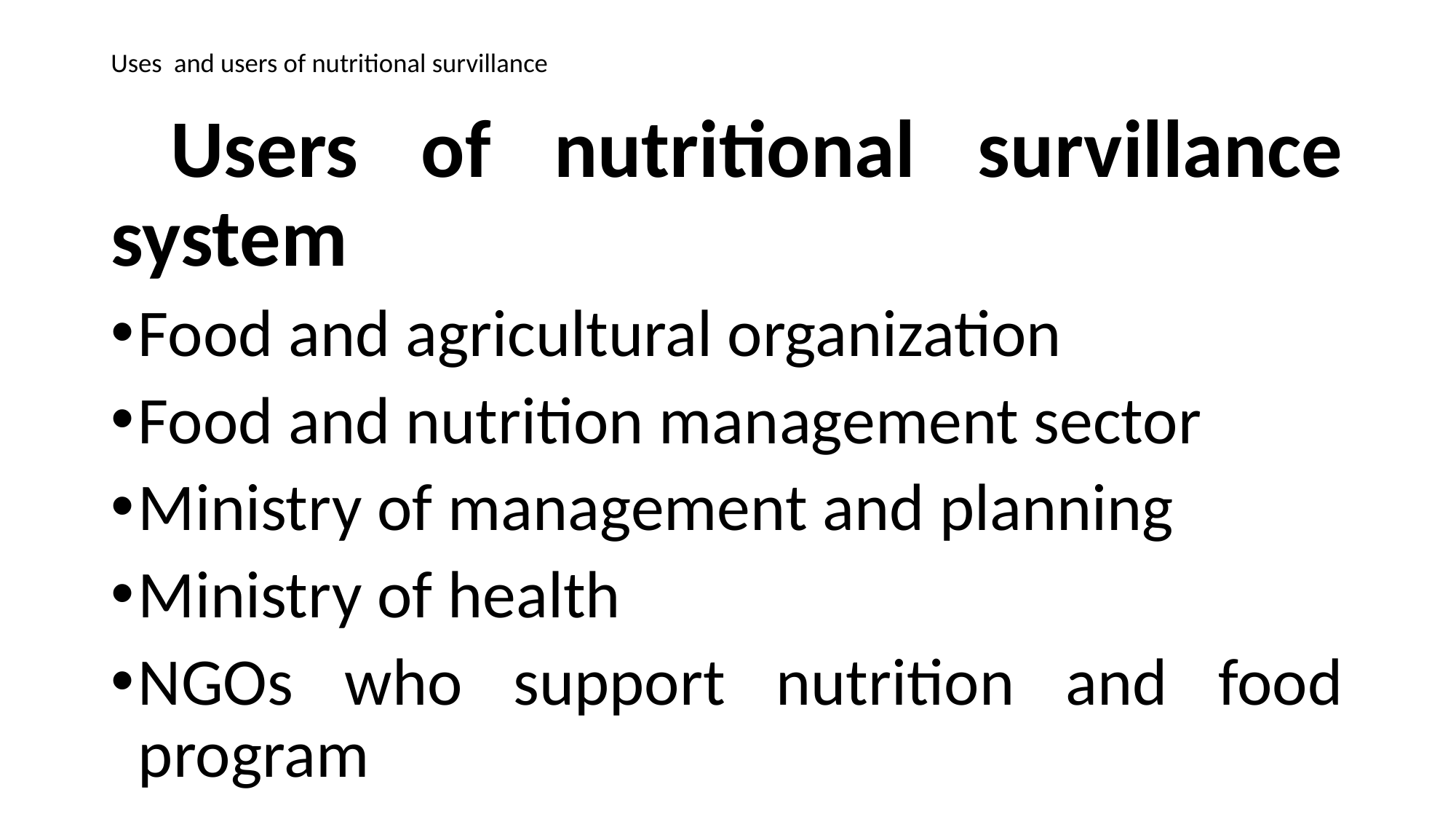

# Uses  and users of nutritional survillance
 Users of nutritional survillance system
Food and agricultural organization
Food and nutrition management sector
Ministry of management and planning
Ministry of health
NGOs who support nutrition and food program